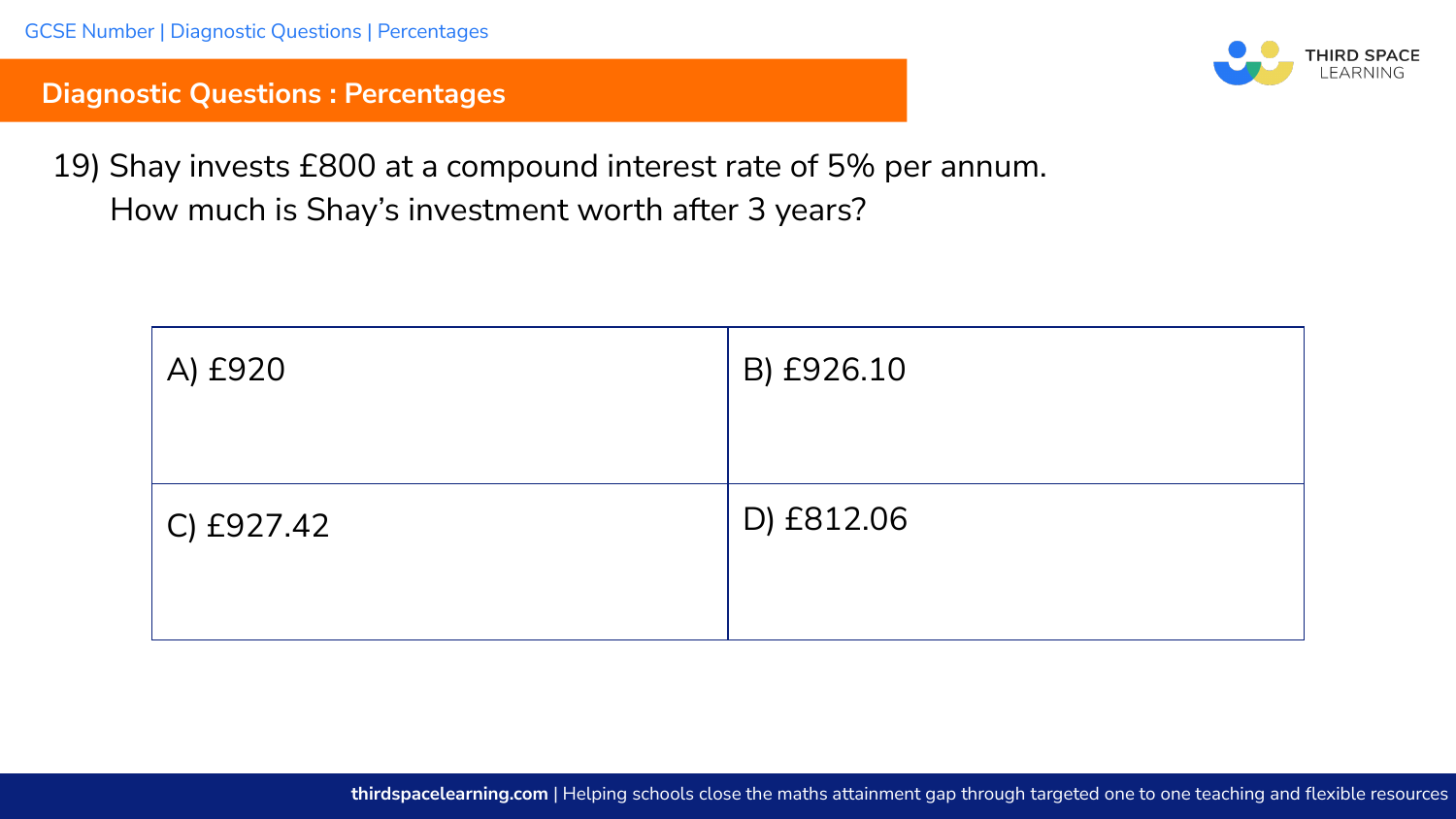

Diagnostic Questions : Percentages
| 19) Shay invests £800 at a compound interest rate of 5% per annum. How much is Shay’s investment worth after 3 years? |
| --- |
| A) £920 | B) £926.10 |
| --- | --- |
| C) £927.42 | D) £812.06 |